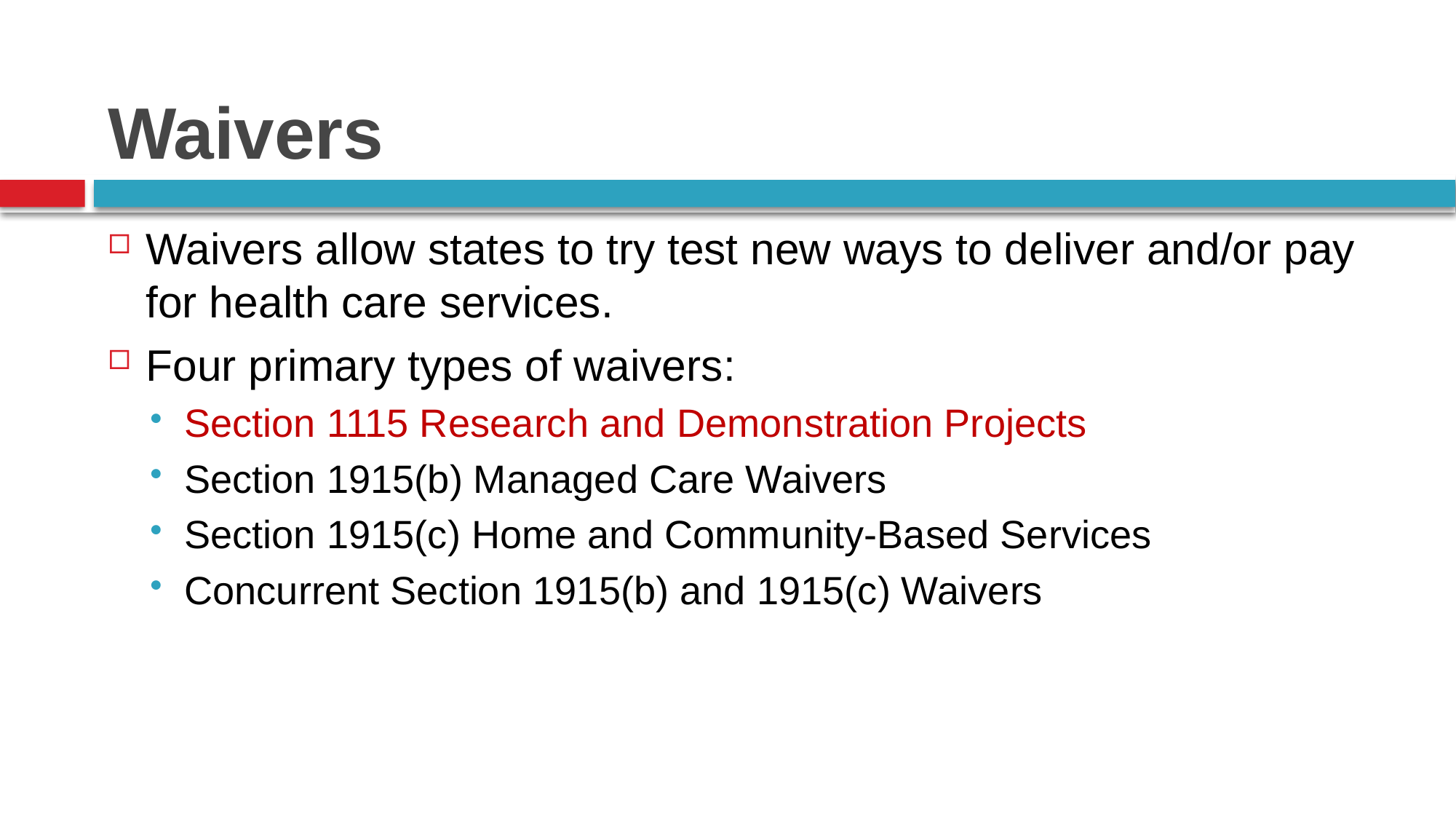

# Waivers
Waivers allow states to try test new ways to deliver and/or pay for health care services.
Four primary types of waivers:
Section 1115 Research and Demonstration Projects
Section 1915(b) Managed Care Waivers
Section 1915(c) Home and Community-Based Services
Concurrent Section 1915(b) and 1915(c) Waivers